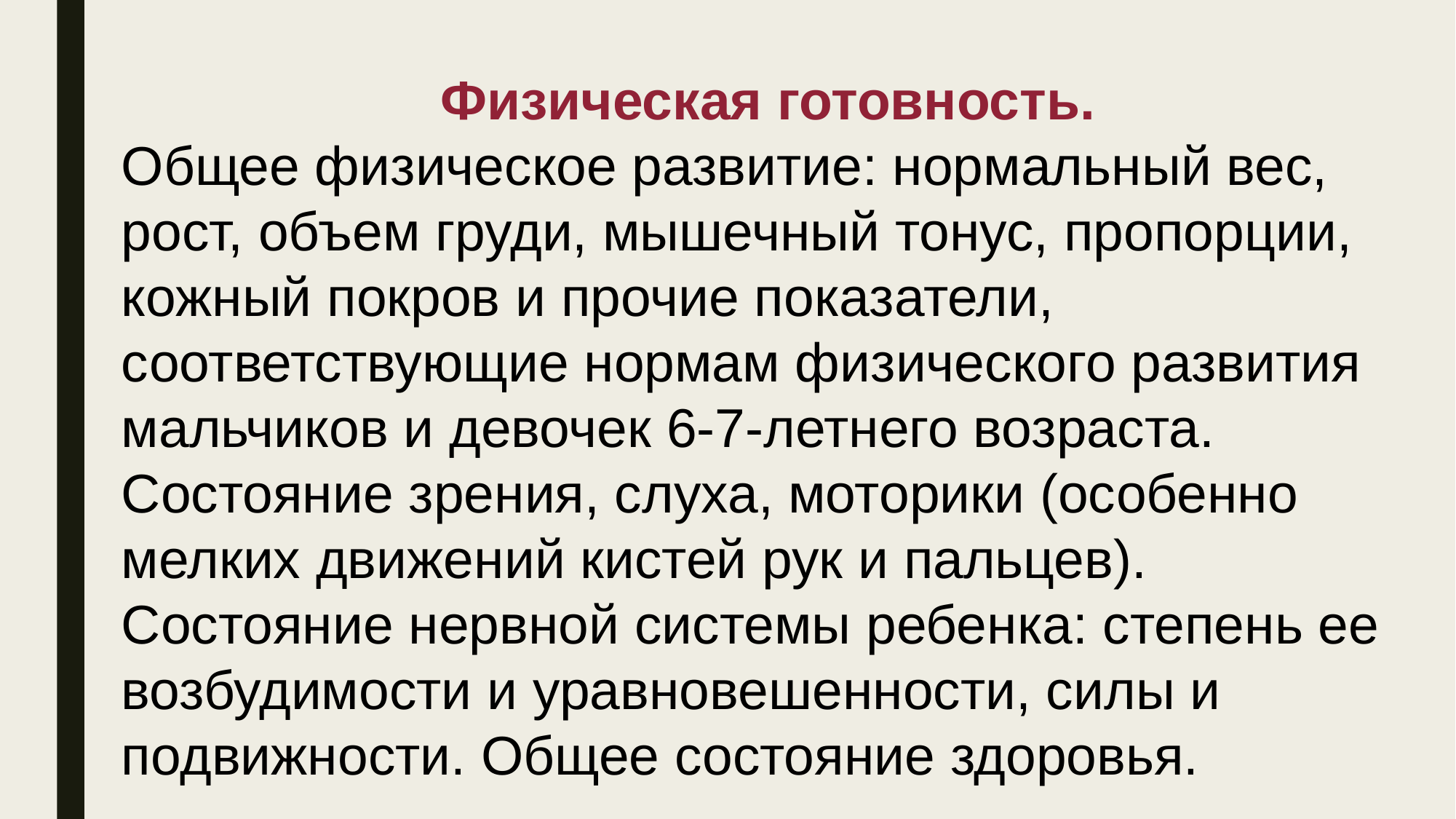

Физическая готовность.
Общее физическое развитие: нормальный вес, рост, объем груди, мышечный тонус, пропорции, кожный покров и прочие по­казатели, соответствующие нормам физического развития мальчиков и девочек 6-7-летнего возраста. Состояние зрения, слуха, моторики (особенно мелких движений кистей рук и пальцев). Состояние нервной системы ребенка: степень ее возбудимости и уравновешенности, силы и подвижности. Общее состояние здоровья.